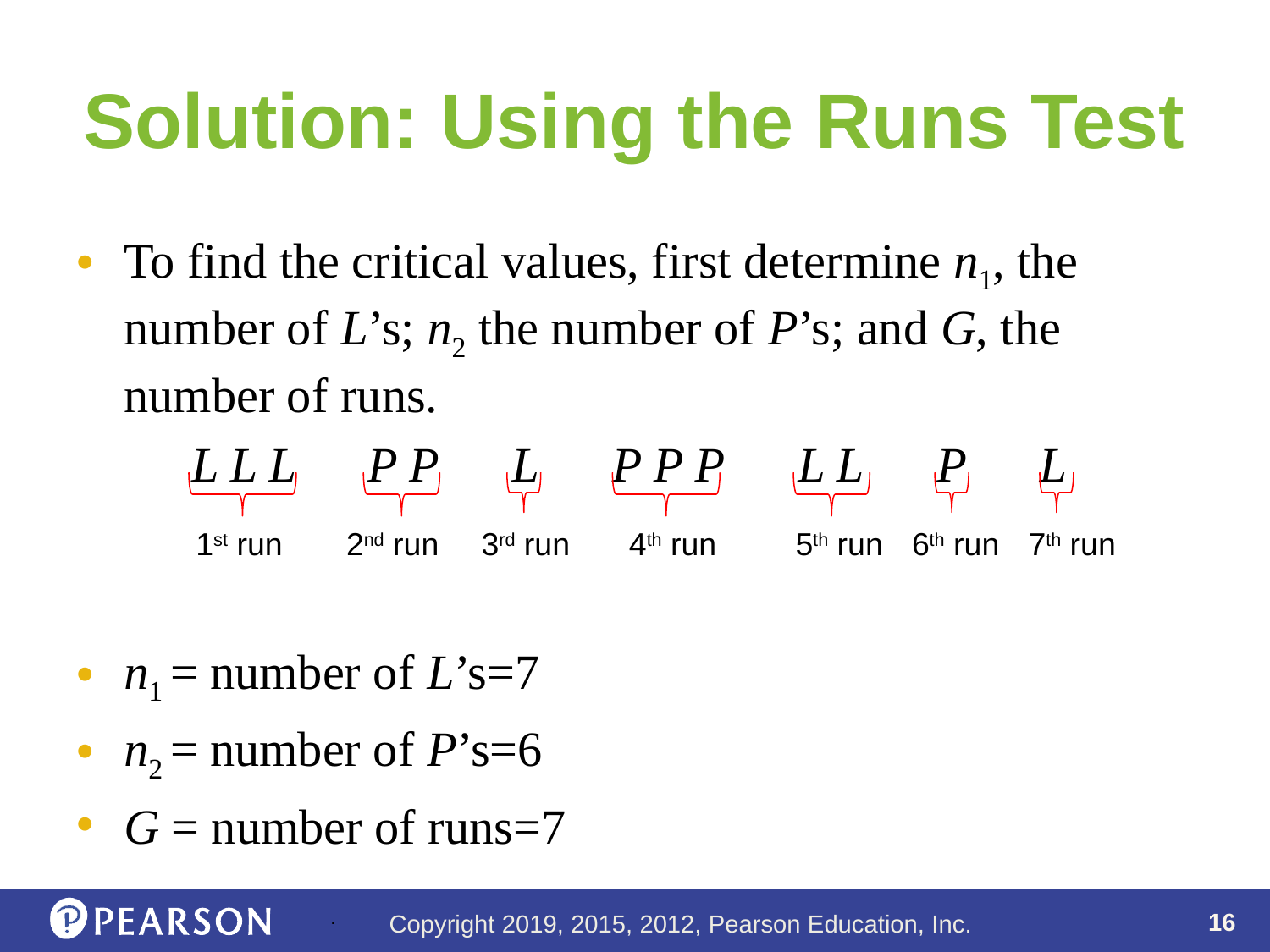

# Solution: Using the Runs Test
To find the critical values, first determine n1, the number of L’s; n2 the number of P’s; and G, the number of runs.
L L L 	    P P      L      P P P      L L      P      L

n1 = number of L’s=7
n2 = number of P’s=6
G = number of runs=7

1st run
2nd run
3rd run
4th run
5th run
6th run
7th run
.